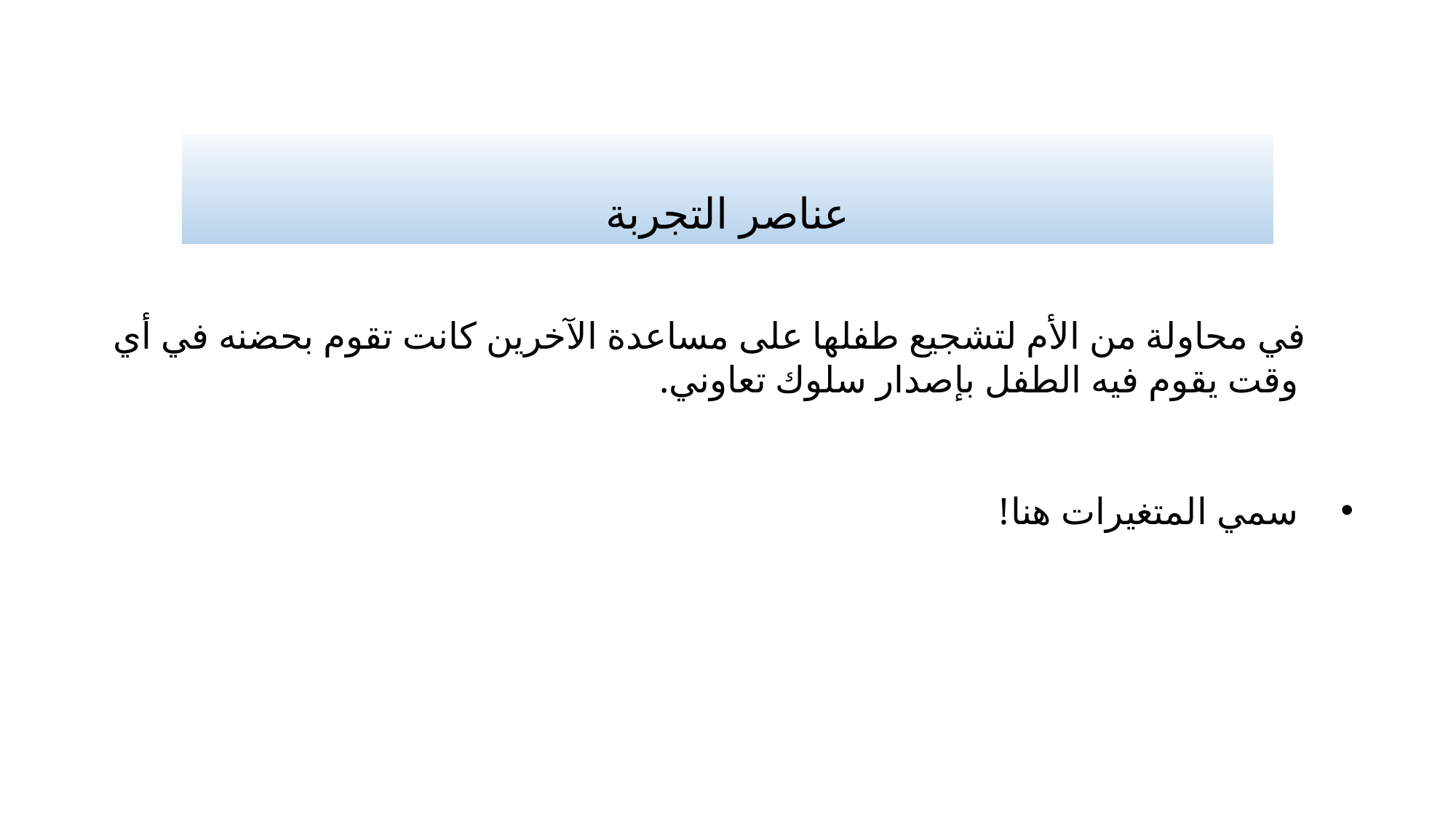

# عناصر التجربة
     في محاولة من الأم لتشجيع طفلها على مساعدة الآخرين كانت تقوم بحضنه في أي وقت يقوم فيه الطفل بإصدار سلوك تعاوني.

سمي المتغيرات هنا!